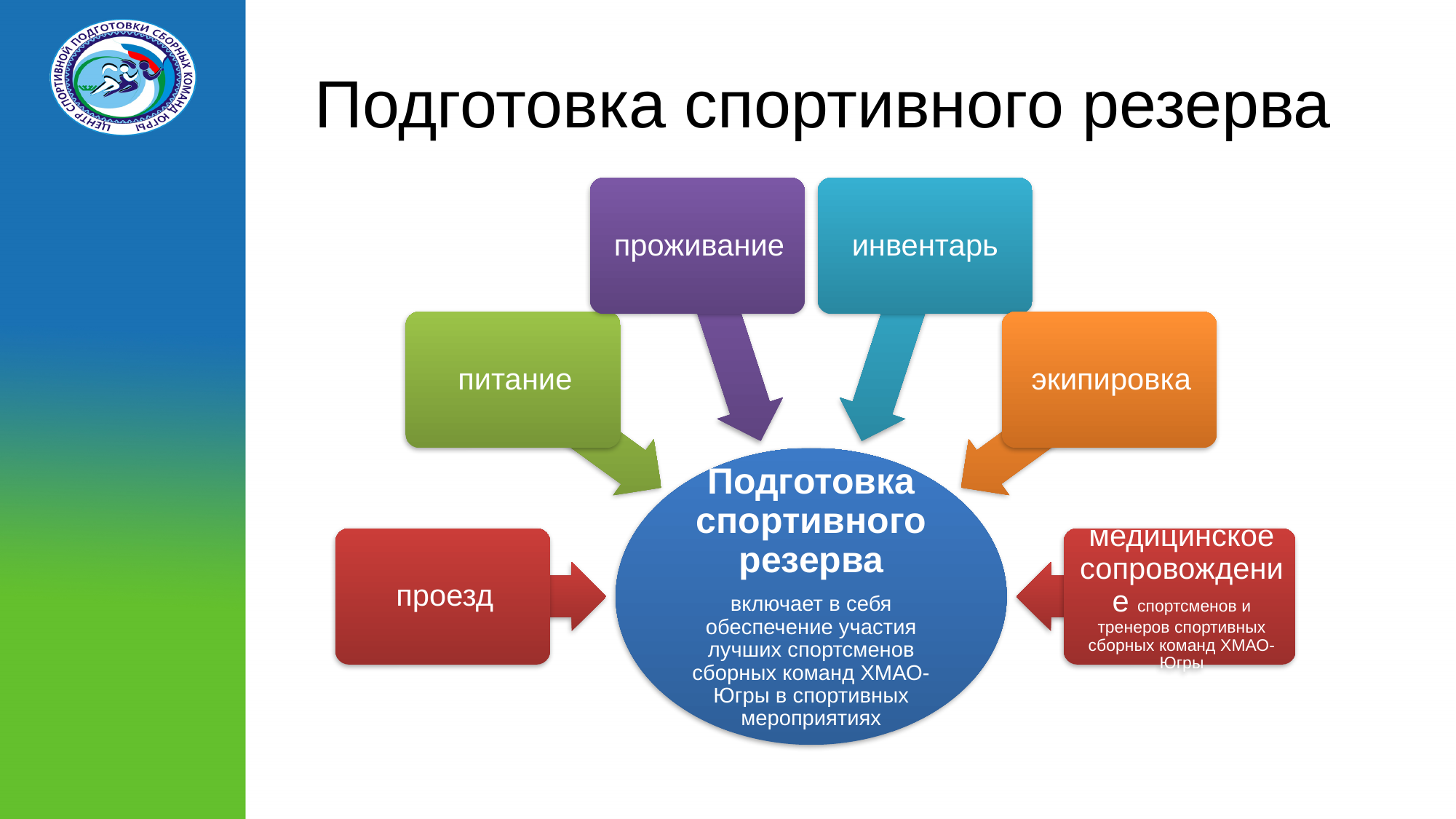

# Подготовка спортивного резерва
Подготовка спортивного резерва
включает в себя обеспечение участия лучших спортсменов сборных команд ХМАО-Югры в спортивных мероприятиях
проезд
питание
проживание
инвентарь
экипировка
медицинское сопровождение спортсменов и тренеров спортивных сборных команд ХМАО-Югры